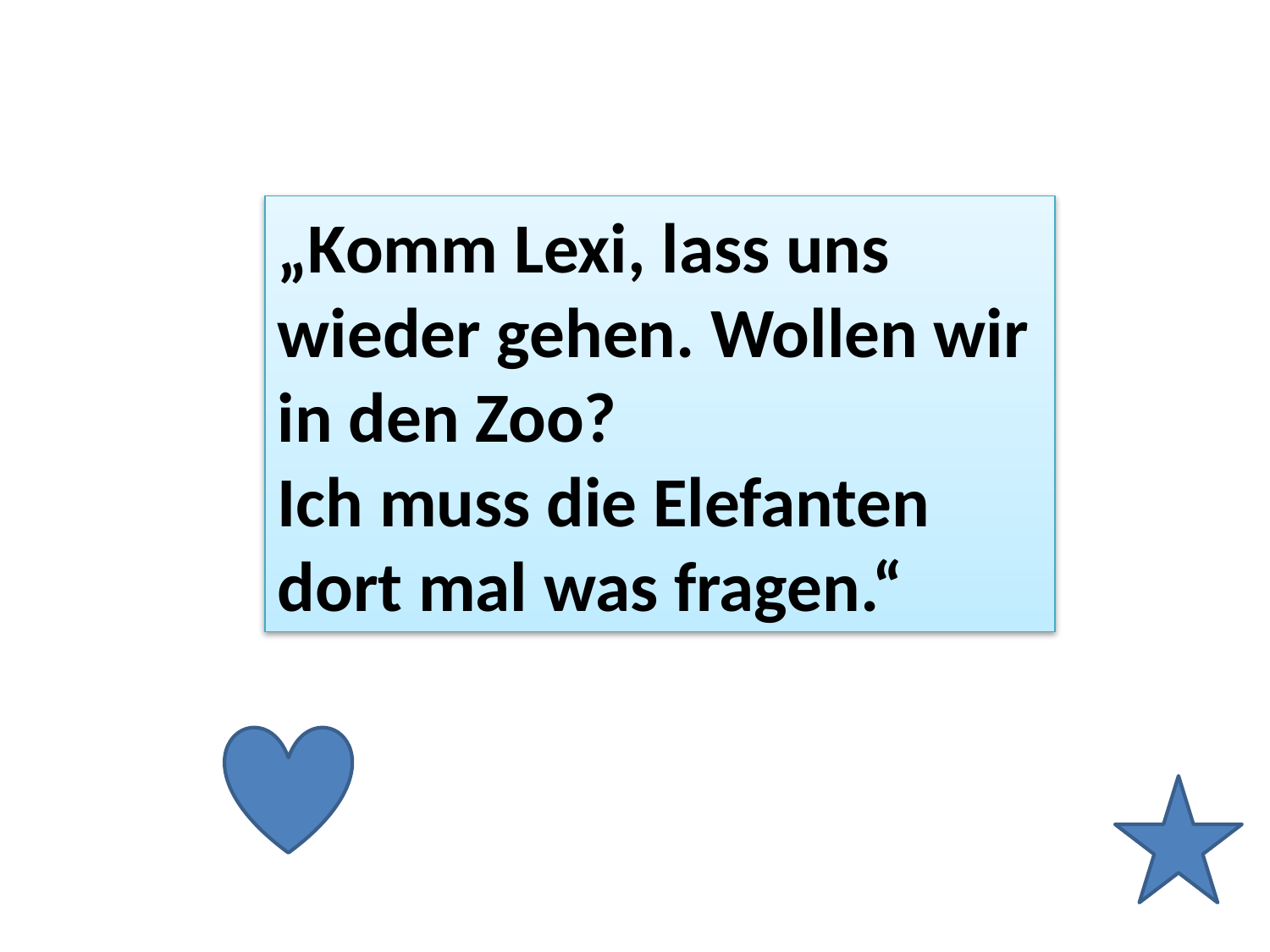

„Komm Lexi, lass uns wieder gehen. Wollen wir in den Zoo?
Ich muss die Elefanten dort mal was fragen.“